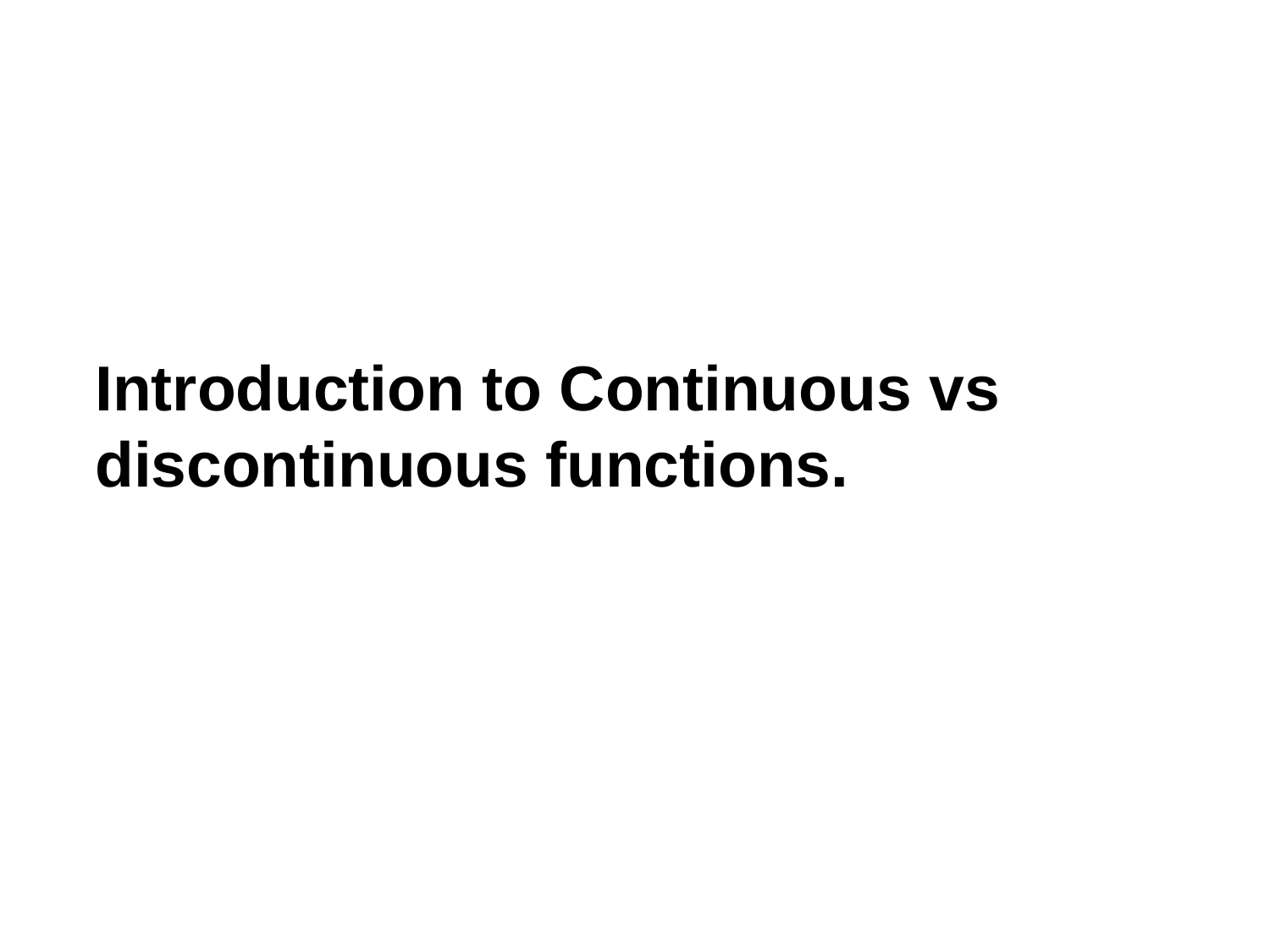

# Introduction to Continuous vs discontinuous functions.